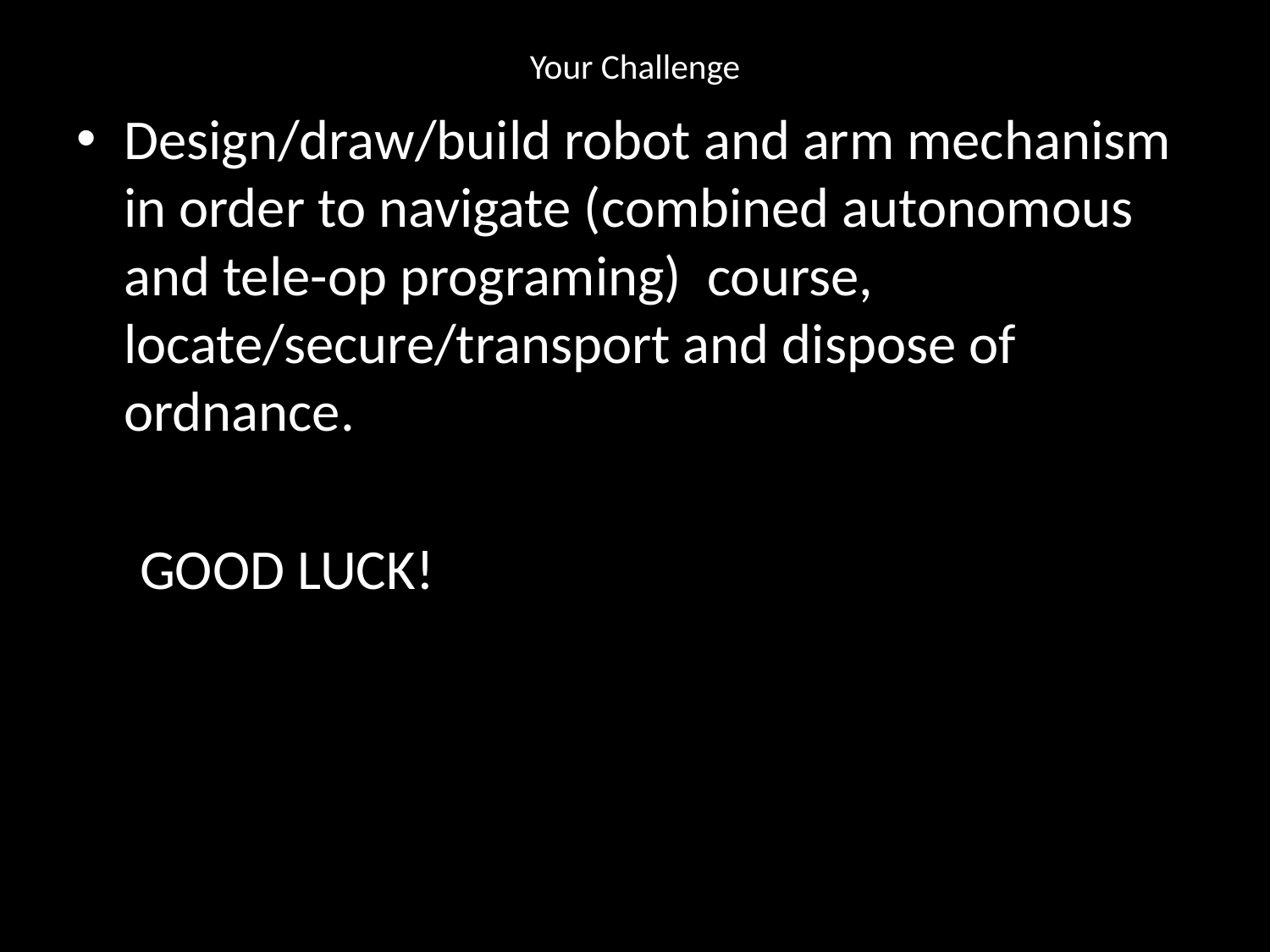

# Your Challenge
Design/draw/build robot and arm mechanism in order to navigate (combined autonomous and tele-op programing)  course, locate/secure/transport and dispose of ordnance.

     GOOD LUCK!